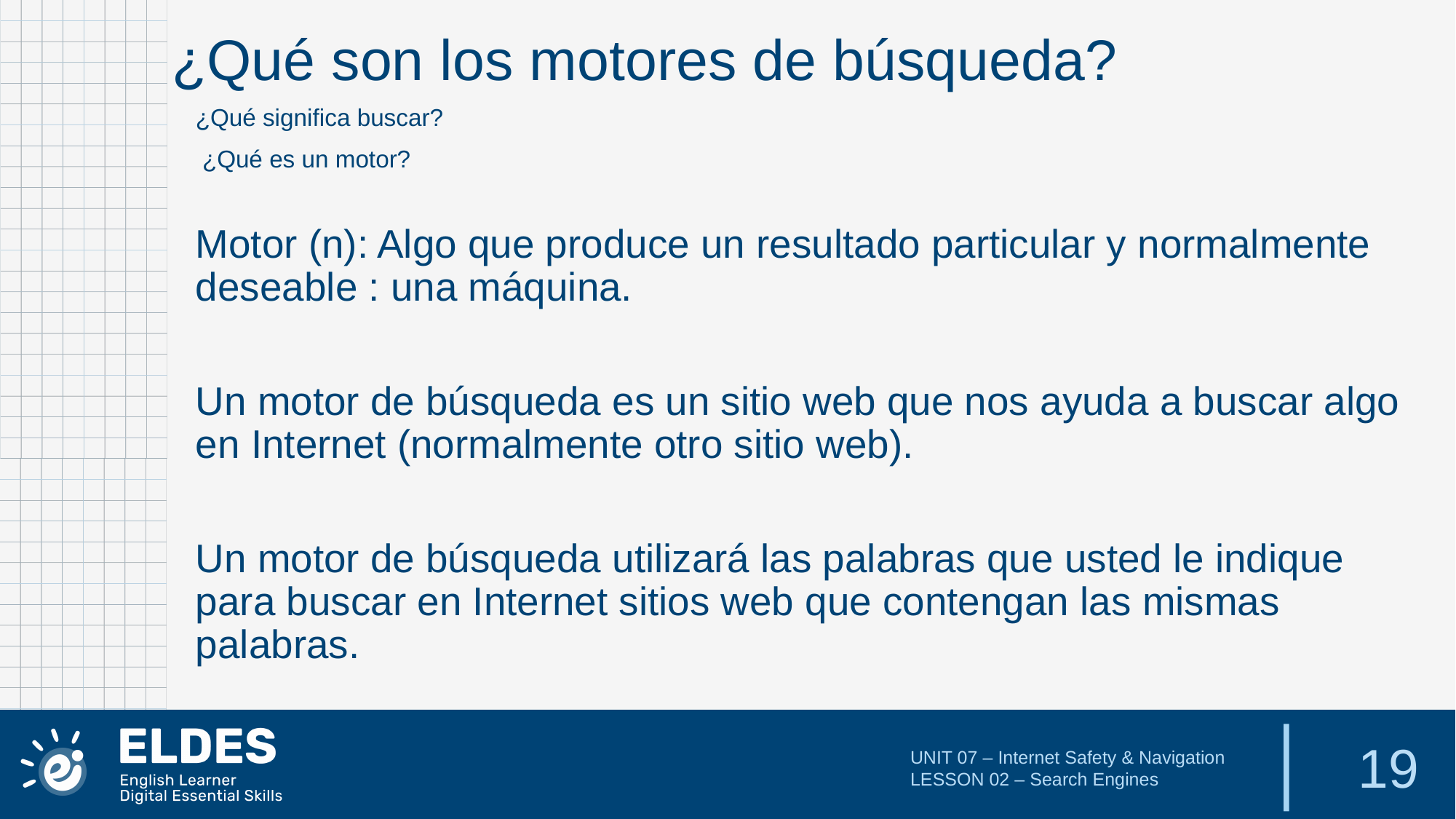

¿Qué son los motores de búsqueda?
¿Qué significa buscar?
 ¿Qué es un motor?
Motor (n): Algo que produce un resultado particular y normalmente deseable : una máquina.

Un motor de búsqueda es un sitio web que nos ayuda a buscar algo en Internet (normalmente otro sitio web).

Un motor de búsqueda utilizará las palabras que usted le indique para buscar en Internet sitios web que contengan las mismas palabras.
19
UNIT 07 – Internet Safety & Navigation
LESSON 02 – Search Engines